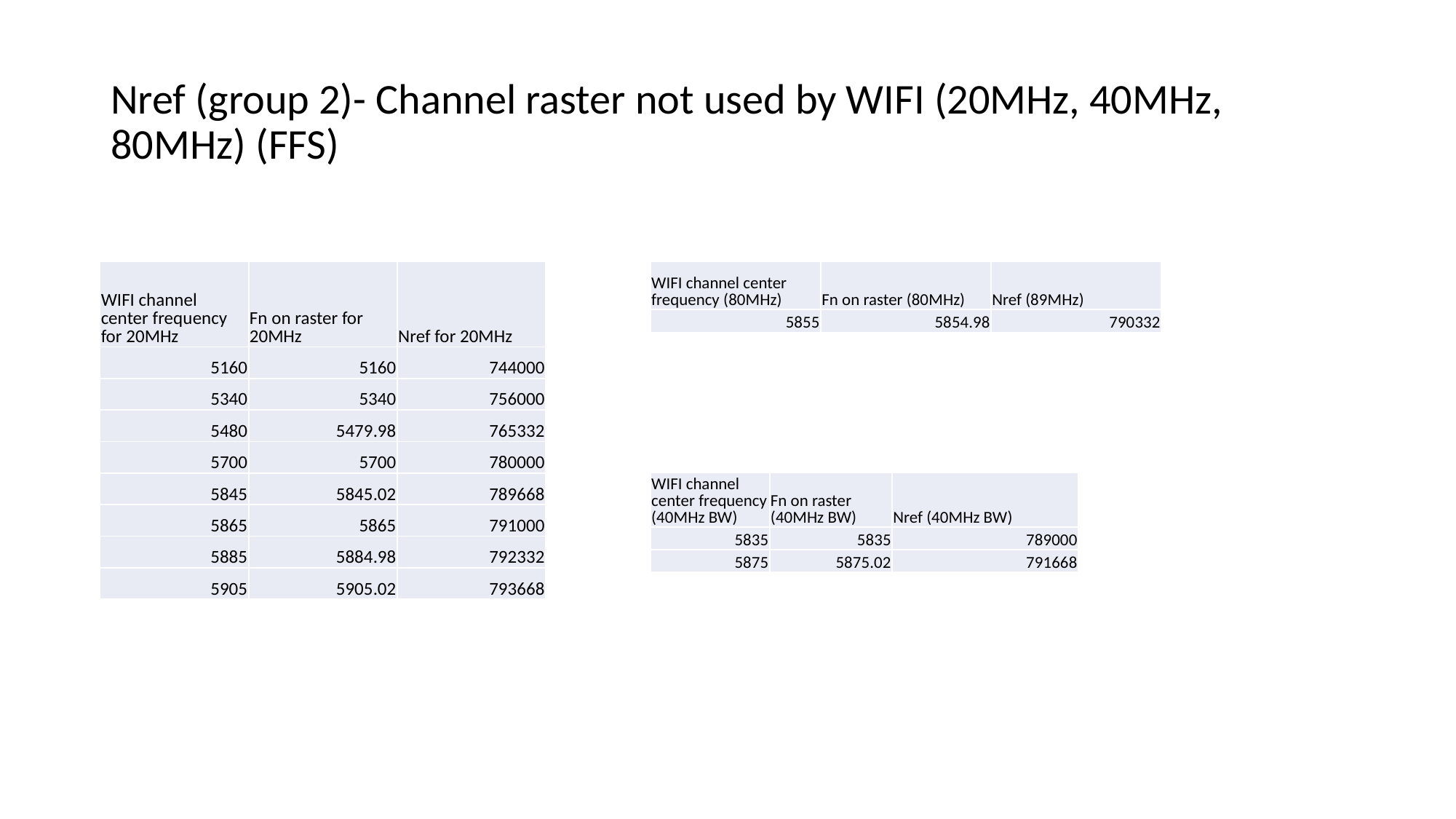

# Nref (group 2)- Channel raster not used by WIFI (20MHz, 40MHz, 80MHz) (FFS)
| WIFI channel center frequency for 20MHz | Fn on raster for 20MHz | Nref for 20MHz |
| --- | --- | --- |
| 5160 | 5160 | 744000 |
| 5340 | 5340 | 756000 |
| 5480 | 5479.98 | 765332 |
| 5700 | 5700 | 780000 |
| 5845 | 5845.02 | 789668 |
| 5865 | 5865 | 791000 |
| 5885 | 5884.98 | 792332 |
| 5905 | 5905.02 | 793668 |
| WIFI channel center frequency (80MHz) | Fn on raster (80MHz) | Nref (89MHz) |
| --- | --- | --- |
| 5855 | 5854.98 | 790332 |
| WIFI channel center frequency (40MHz BW) | Fn on raster (40MHz BW) | Nref (40MHz BW) |
| --- | --- | --- |
| 5835 | 5835 | 789000 |
| 5875 | 5875.02 | 791668 |